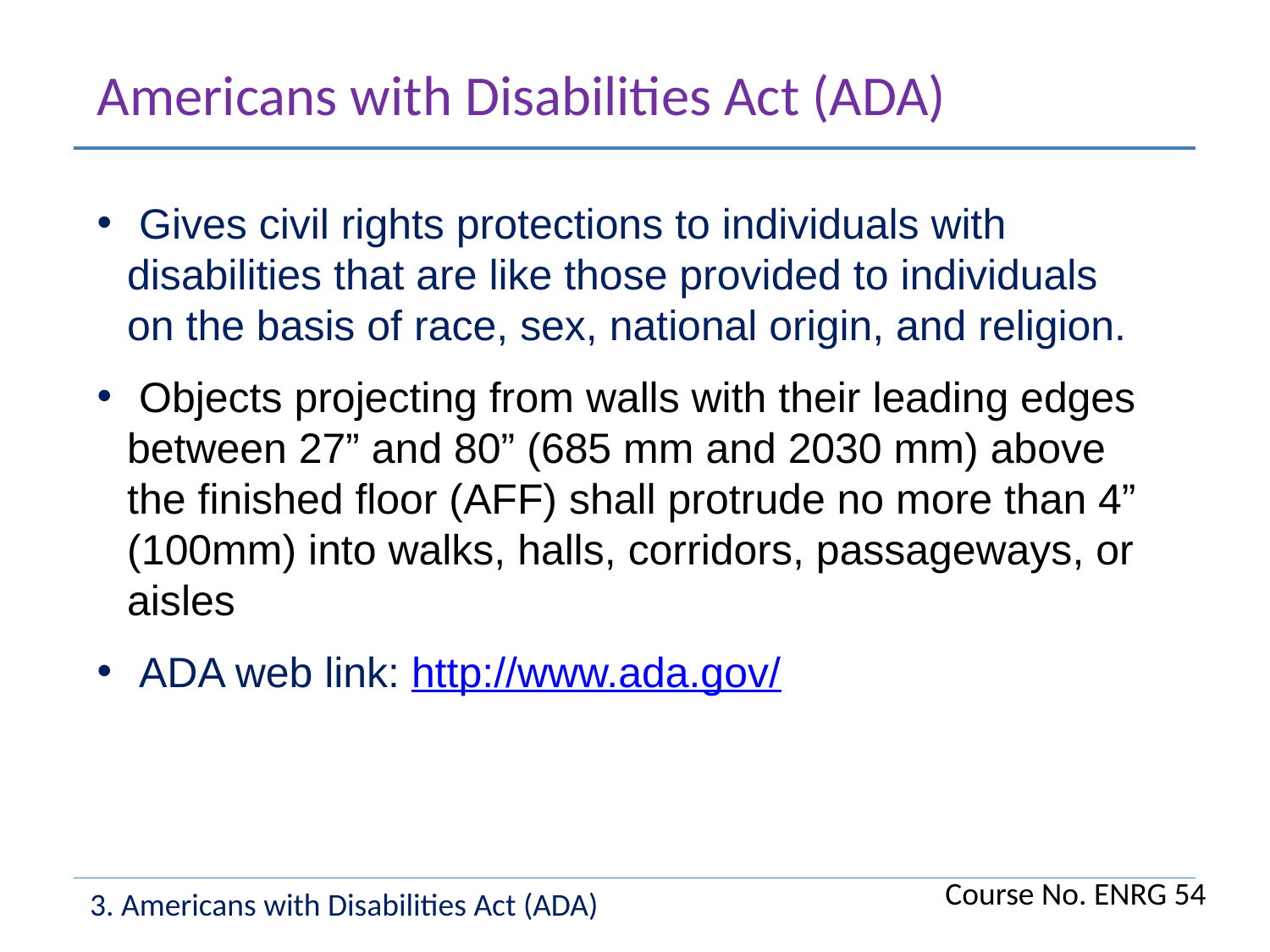

Americans with Disabilities Act (ADA)
 Gives civil rights protections to individuals with disabilities that are like those provided to individuals on the basis of race, sex, national origin, and religion.
 Objects projecting from walls with their leading edges between 27” and 80” (685 mm and 2030 mm) above the finished floor (AFF) shall protrude no more than 4” (100mm) into walks, halls, corridors, passageways, or aisles
 ADA web link: http://www.ada.gov/
Course No. ENRG 54
3. Americans with Disabilities Act (ADA)